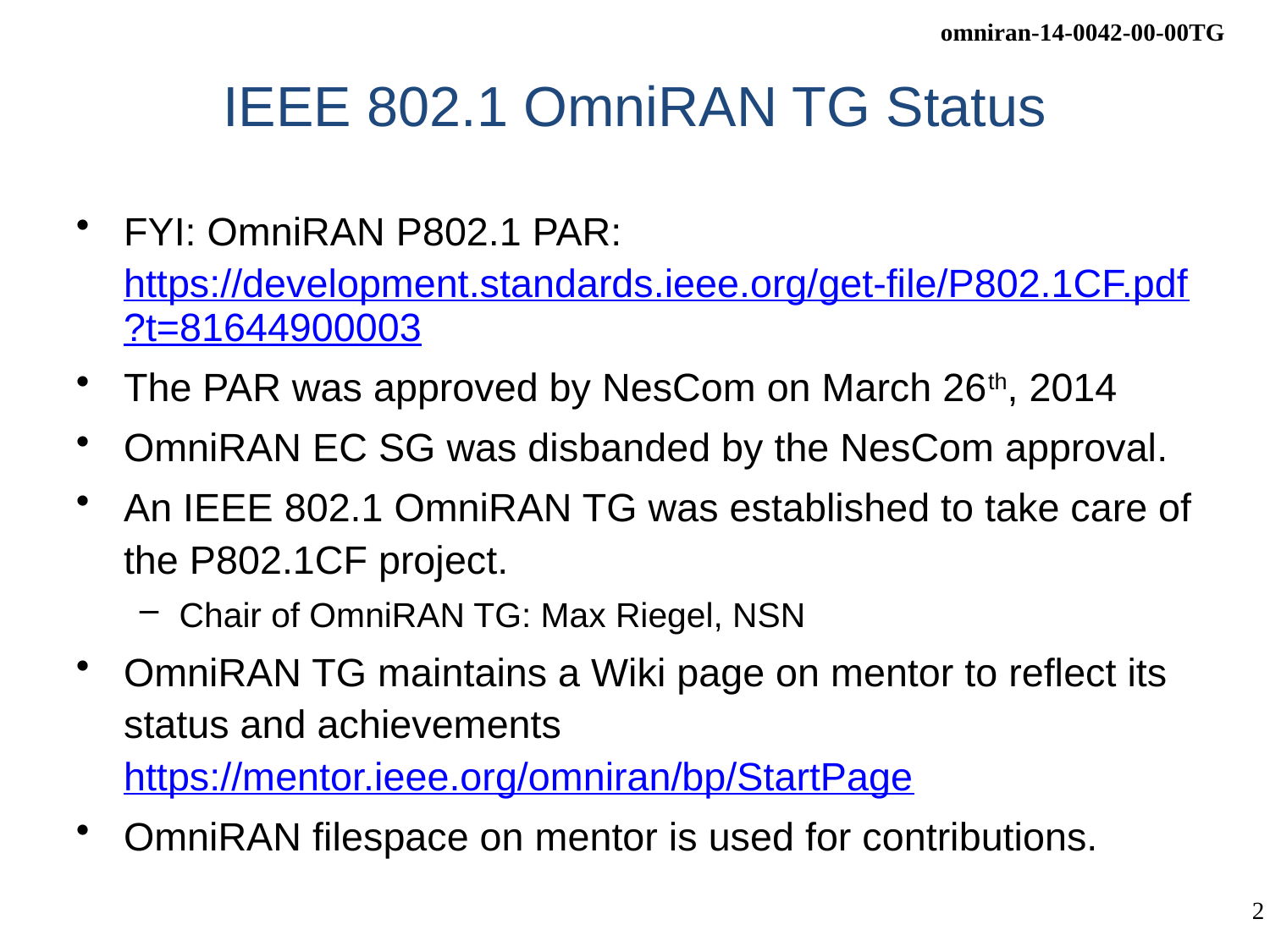

# IEEE 802.1 OmniRAN TG Status
FYI: OmniRAN P802.1 PAR: https://development.standards.ieee.org/get-file/P802.1CF.pdf?t=81644900003
The PAR was approved by NesCom on March 26th, 2014
OmniRAN EC SG was disbanded by the NesCom approval.
An IEEE 802.1 OmniRAN TG was established to take care of the P802.1CF project.
Chair of OmniRAN TG: Max Riegel, NSN
OmniRAN TG maintains a Wiki page on mentor to reflect its status and achievements
https://mentor.ieee.org/omniran/bp/StartPage
OmniRAN filespace on mentor is used for contributions.